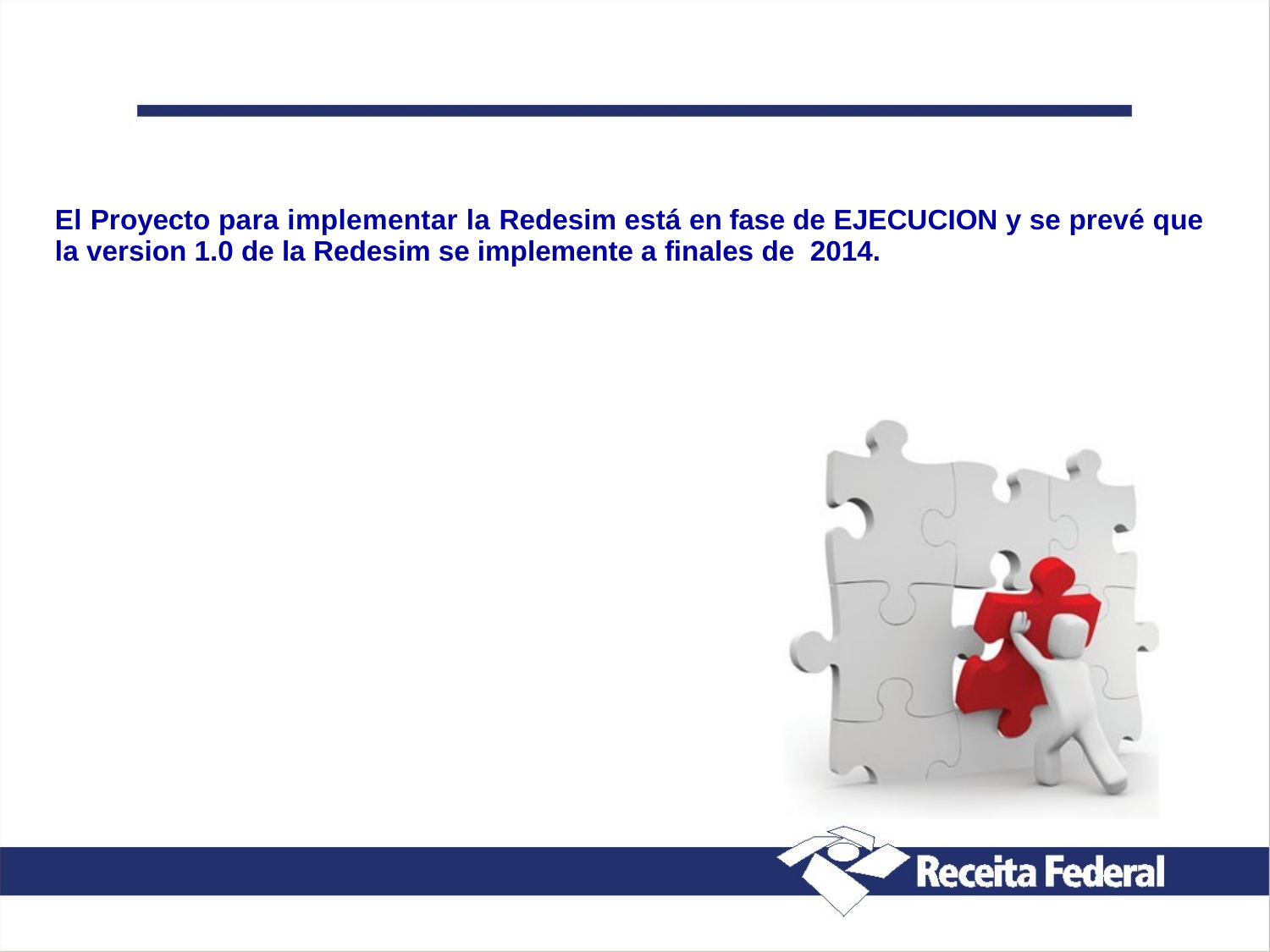

El Proyecto para implementar la Redesim está en fase de EJECUCION y se prevé que la version 1.0 de la Redesim se implemente a finales de  2014.